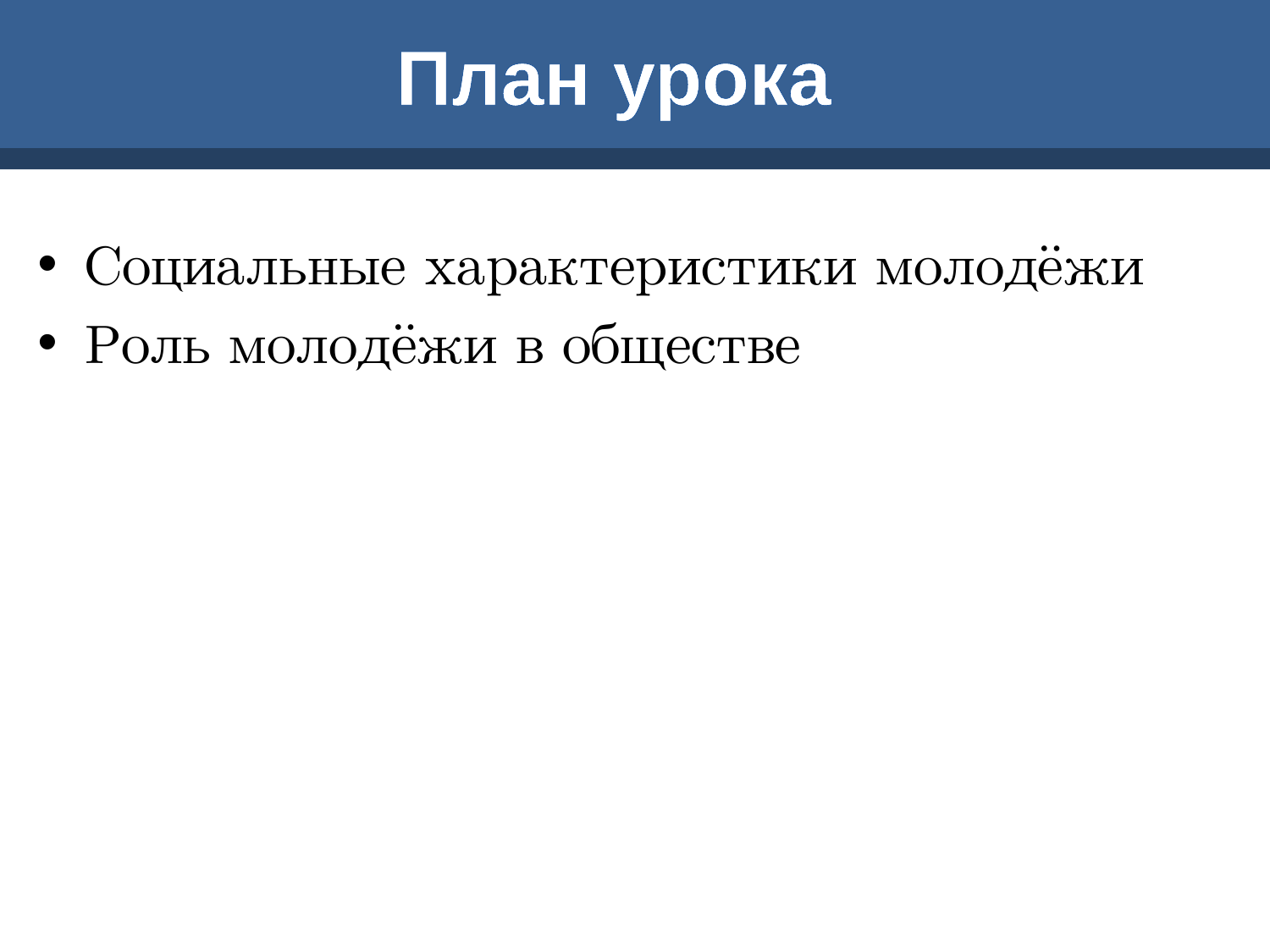

# План урока
Социальные характеристики молодёжи
Роль молодёжи в обществе